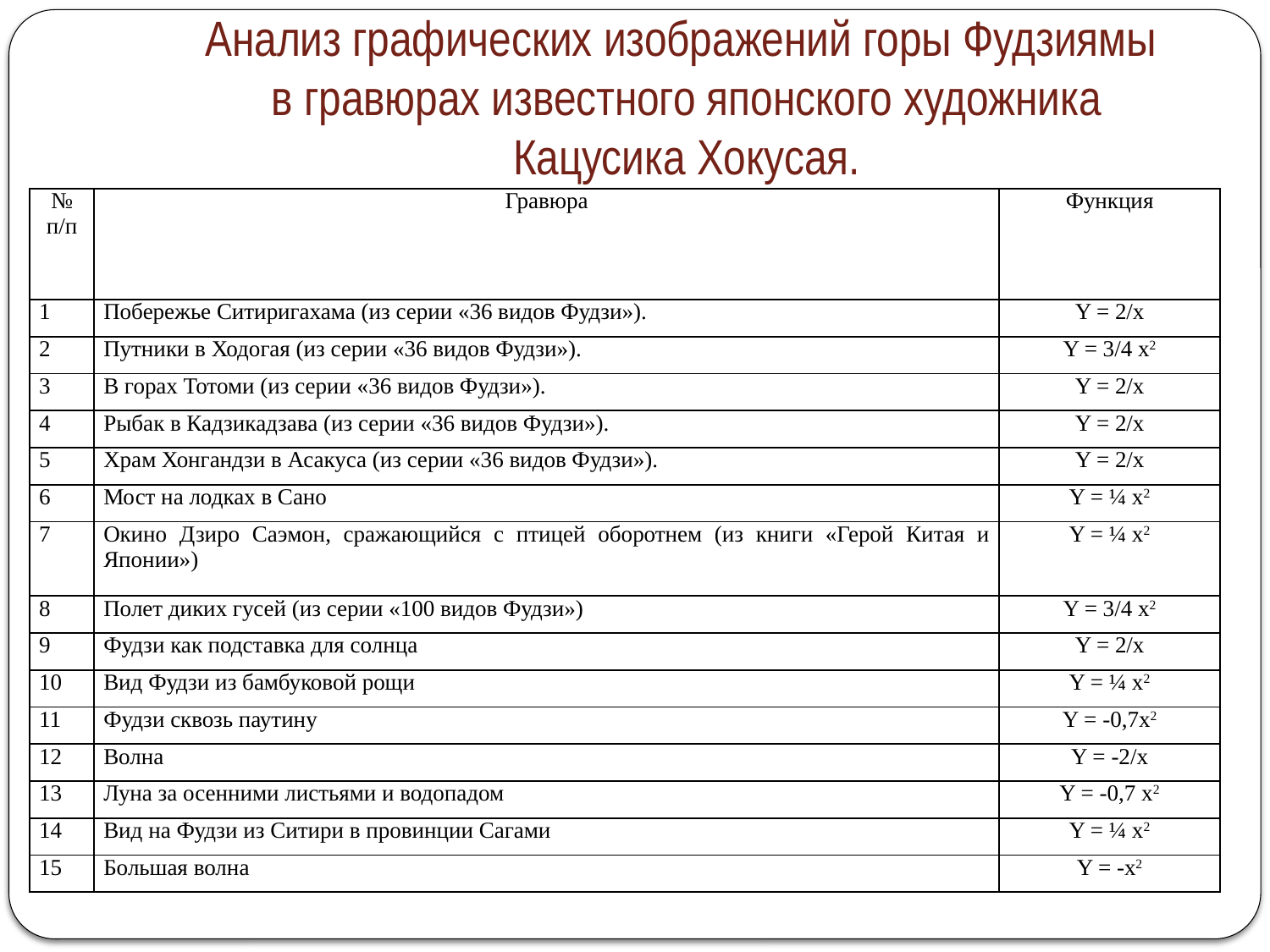

Анализ графических изображений горы Фудзиямы
 в гравюрах известного японского художника
 Кацусика Хокусая.
| № п/п | Гравюра | Функция |
| --- | --- | --- |
| 1 | Побережье Ситиригахама (из серии «36 видов Фудзи»). | Y = 2/x |
| 2 | Путники в Ходогая (из серии «36 видов Фудзи»). | Y = 3/4 x2 |
| 3 | В горах Тотоми (из серии «36 видов Фудзи»). | Y = 2/x |
| 4 | Рыбак в Кадзикадзава (из серии «36 видов Фудзи»). | Y = 2/x |
| 5 | Храм Хонгандзи в Асакуса (из серии «36 видов Фудзи»). | Y = 2/x |
| 6 | Мост на лодках в Сано | Y = ¼ x2 |
| 7 | Окино Дзиро Саэмон, сражающийся с птицей оборотнем (из книги «Герой Китая и Японии») | Y = ¼ x2 |
| 8 | Полет диких гусей (из серии «100 видов Фудзи») | Y = 3/4 x2 |
| 9 | Фудзи как подставка для солнца | Y = 2/x |
| 10 | Вид Фудзи из бамбуковой рощи | Y = ¼ x2 |
| 11 | Фудзи сквозь паутину | Y = -0,7x2 |
| 12 | Волна | Y = -2/x |
| 13 | Луна за осенними листьями и водопадом | Y = -0,7 x2 |
| 14 | Вид на Фудзи из Ситири в провинции Сагами | Y = ¼ x2 |
| 15 | Большая волна | Y = -x2 |